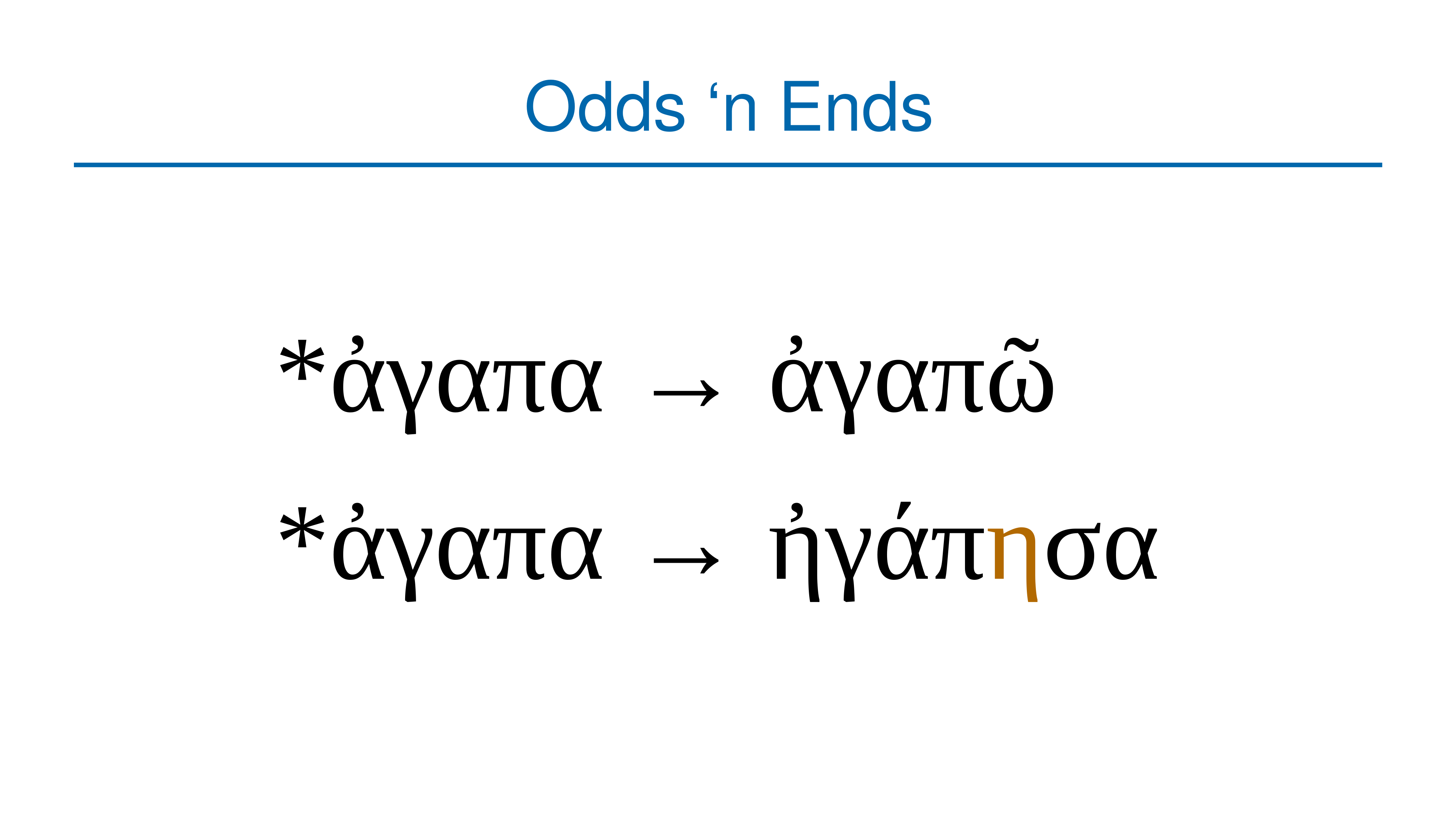

# Odds ‘n Ends
*ἀγαπα → ἀγαπῶ
*ἀγαπα → ἠγάπησα